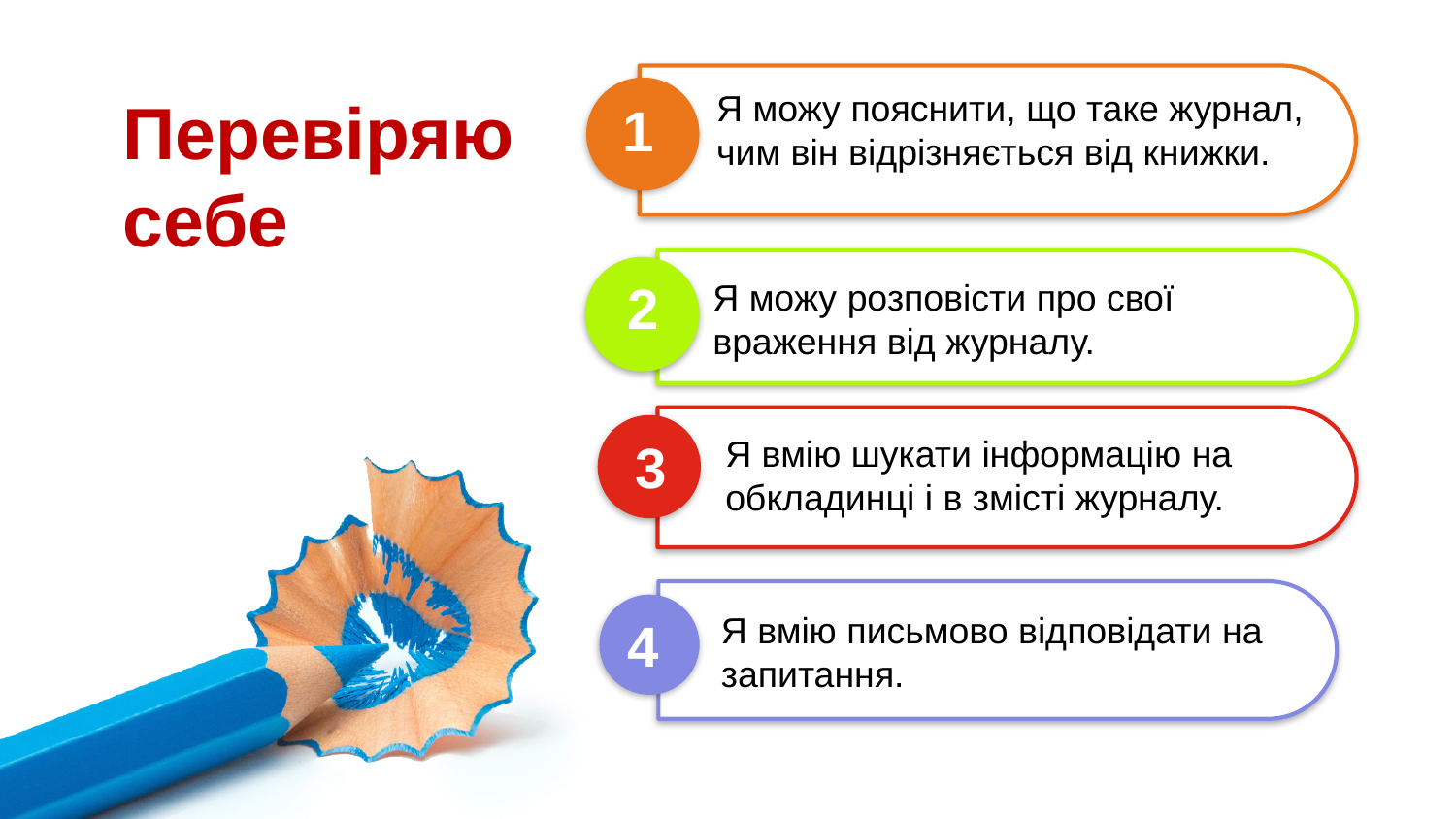

Перевіряю себе

Я можу пояснити, що таке журнал,
чим він відрізняється від книжки.
1

2
Я можу розповісти про свої
враження від журналу.

Я вмію шукати інформацію на
обкладинці і в змісті журналу.
3

Я вмію письмово відповідати на запитання.
4